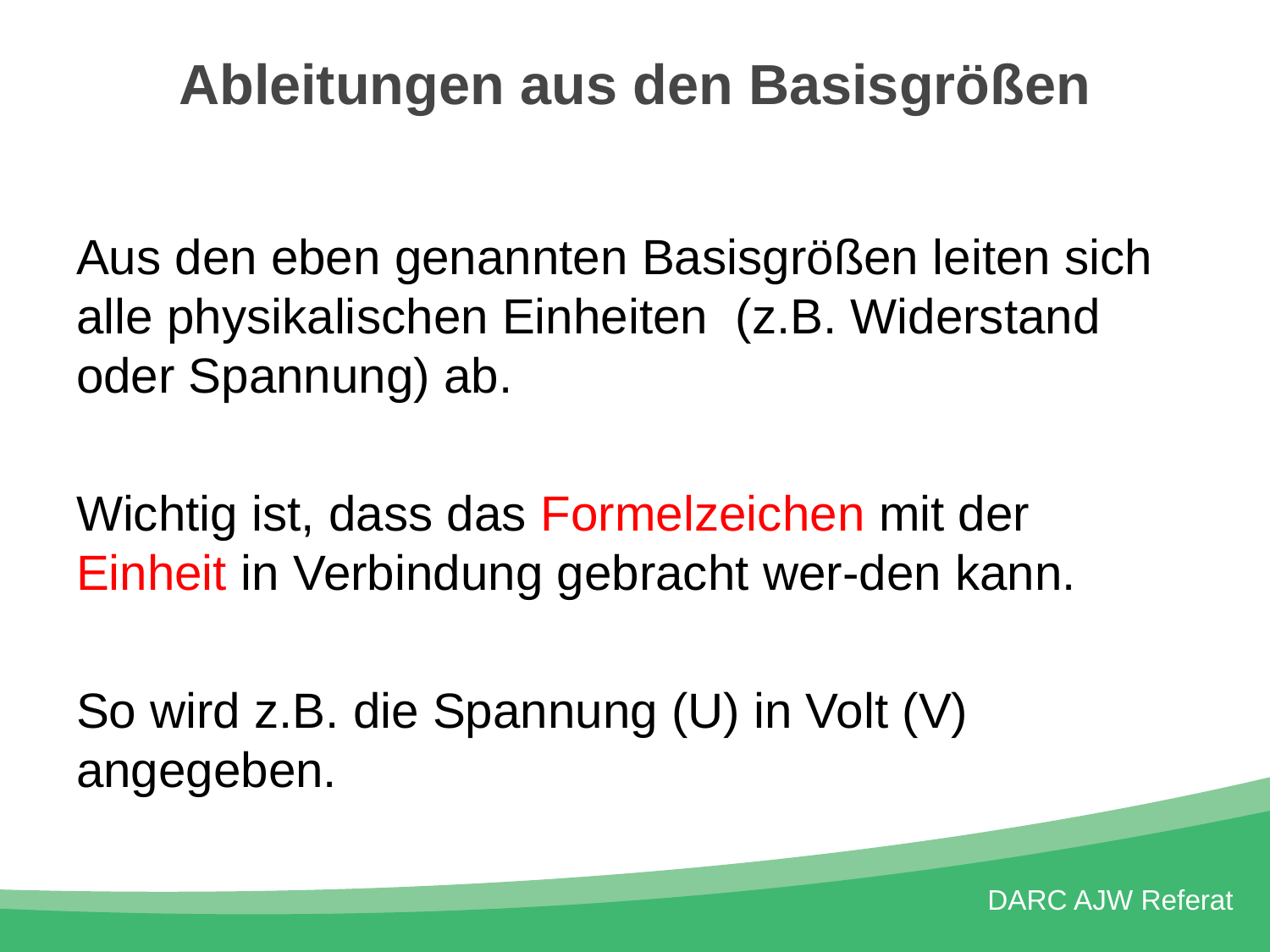

# Ableitungen aus den Basisgrößen

Aus den eben genannten Basisgrößen leiten sich alle physikalischen Einheiten  (z.B. Widerstand oder Spannung) ab.

Wichtig ist, dass das Formelzeichen mit der Einheit in Verbindung gebracht wer-den kann.

So wird z.B. die Spannung (U) in Volt (V) angegeben.